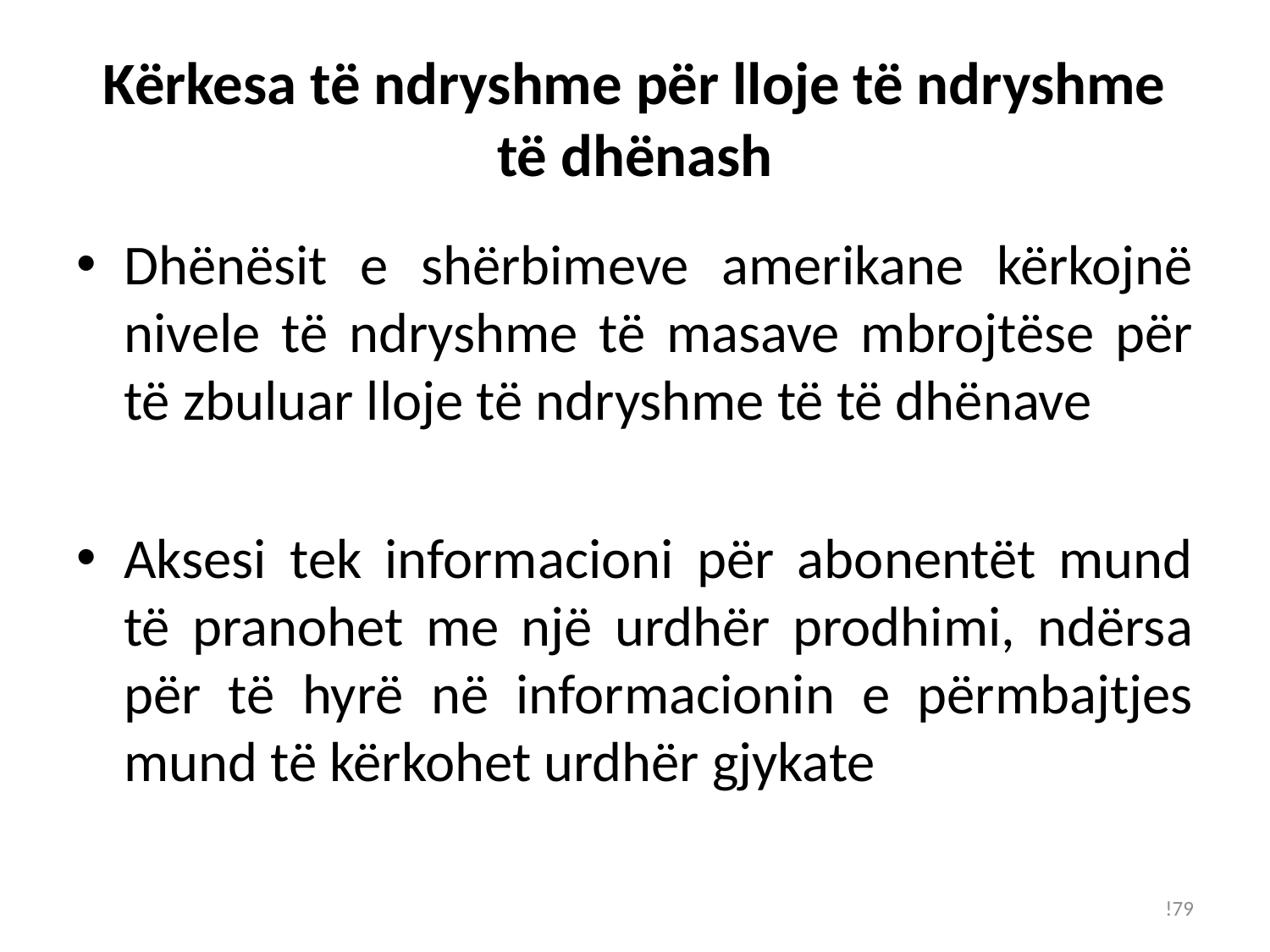

# Kërkesa të ndryshme për lloje të ndryshme të dhënash
Dhënësit e shërbimeve amerikane kërkojnë nivele të ndryshme të masave mbrojtëse për të zbuluar lloje të ndryshme të të dhënave

Aksesi tek informacioni për abonentët mund të pranohet me një urdhër prodhimi, ndërsa për të hyrë në informacionin e përmbajtjes mund të kërkohet urdhër gjykate
!79